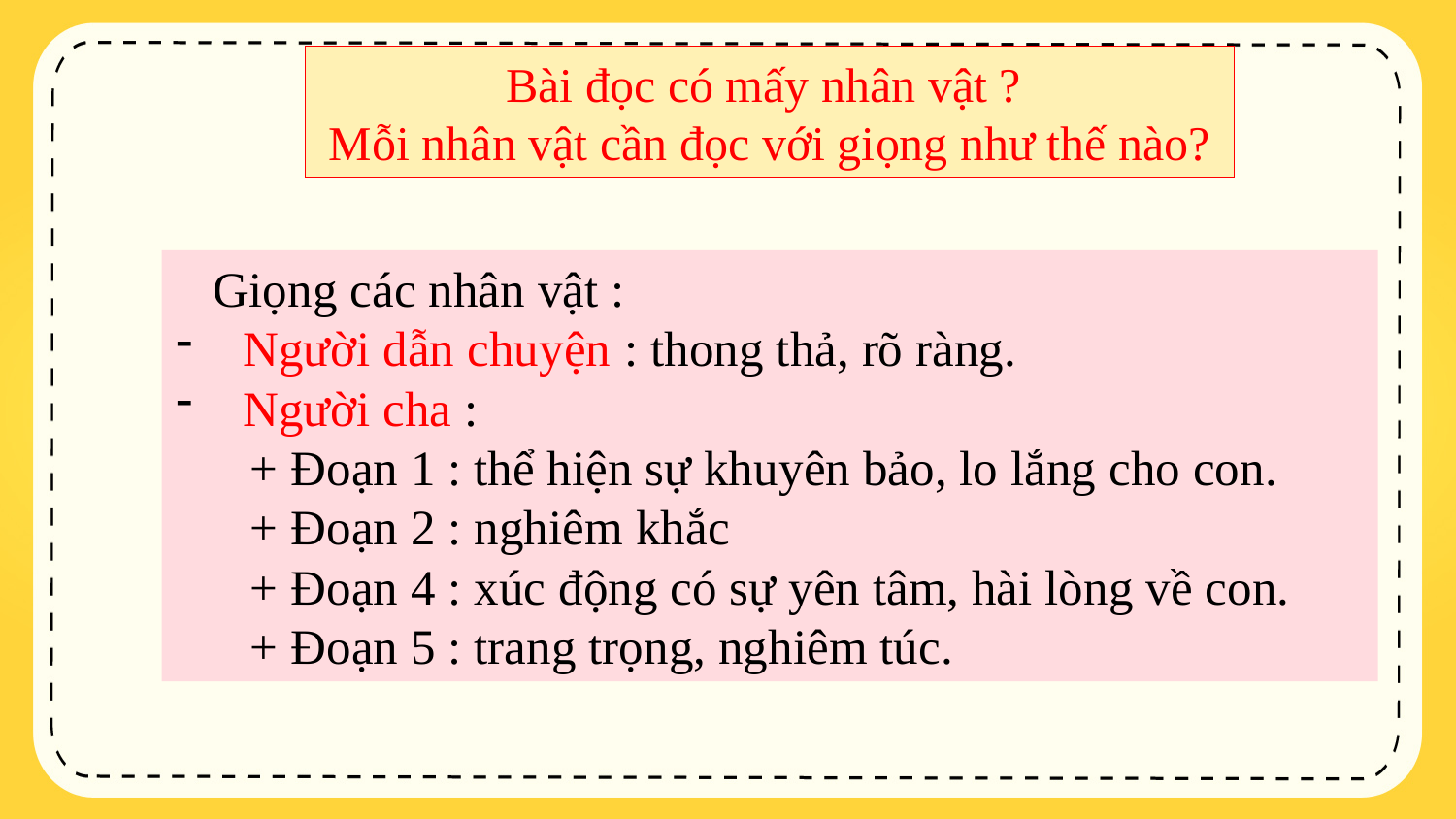

Bài đọc có mấy nhân vật ?
Mỗi nhân vật cần đọc với giọng như thế nào?
   Giọng các nhân vật :
 Người dẫn chuyện : thong thả, rõ ràng.
 Người cha :
      + Đoạn 1 : thể hiện sự khuyên bảo, lo lắng cho con.
      + Đoạn 2 : nghiêm khắc
      + Đoạn 4 : xúc động có sự yên tâm, hài lòng về con.
      + Đoạn 5 : trang trọng, nghiêm túc.